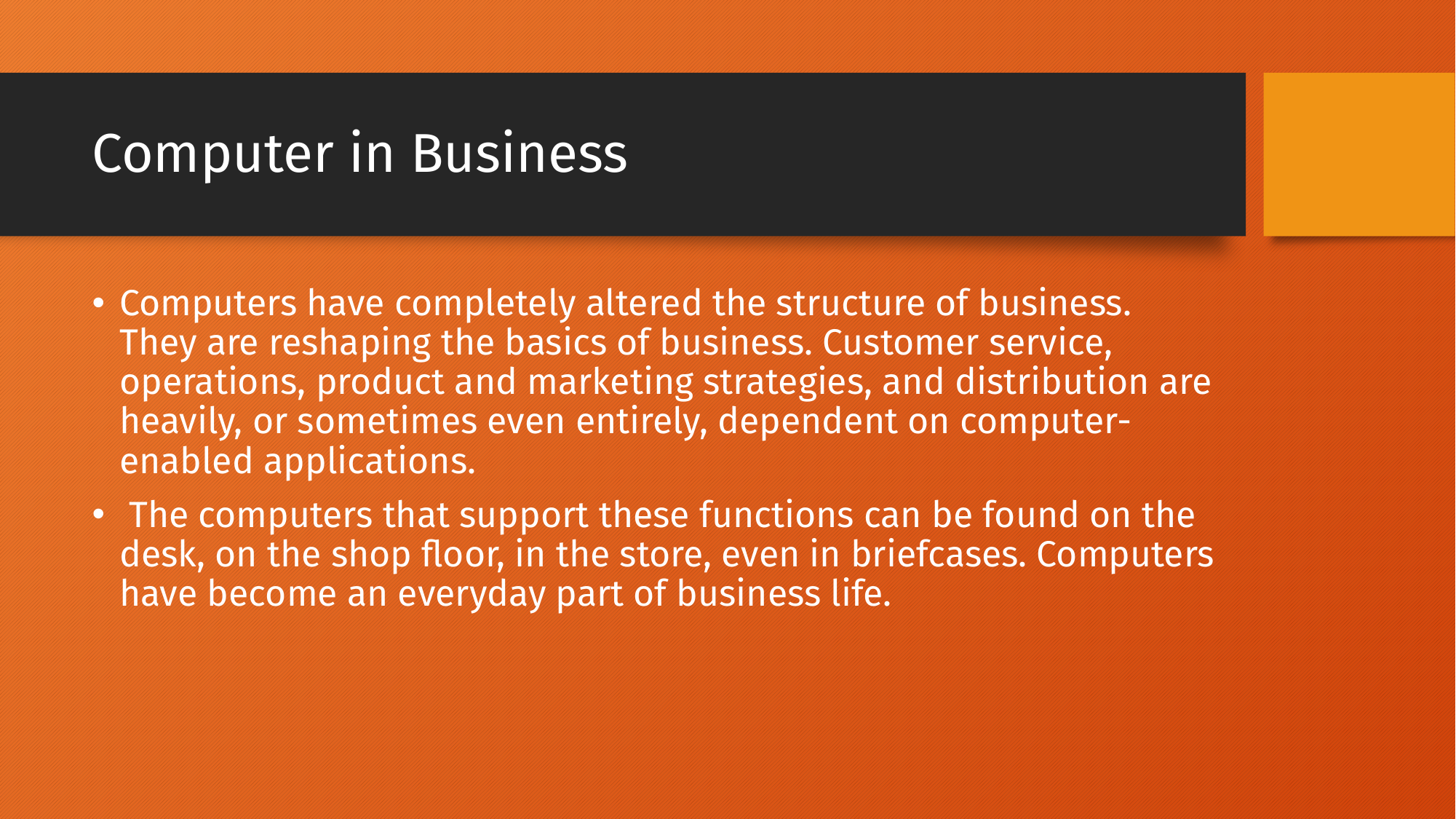

# Computer in Business
Computers have completely altered the structure of business. They are reshaping the basics of business. Customer service, operations, product and marketing strategies, and distribution are heavily, or sometimes even entirely, dependent on computer-enabled applications.
 The computers that support these functions can be found on the desk, on the shop floor, in the store, even in briefcases. Computers have become an everyday part of business life.